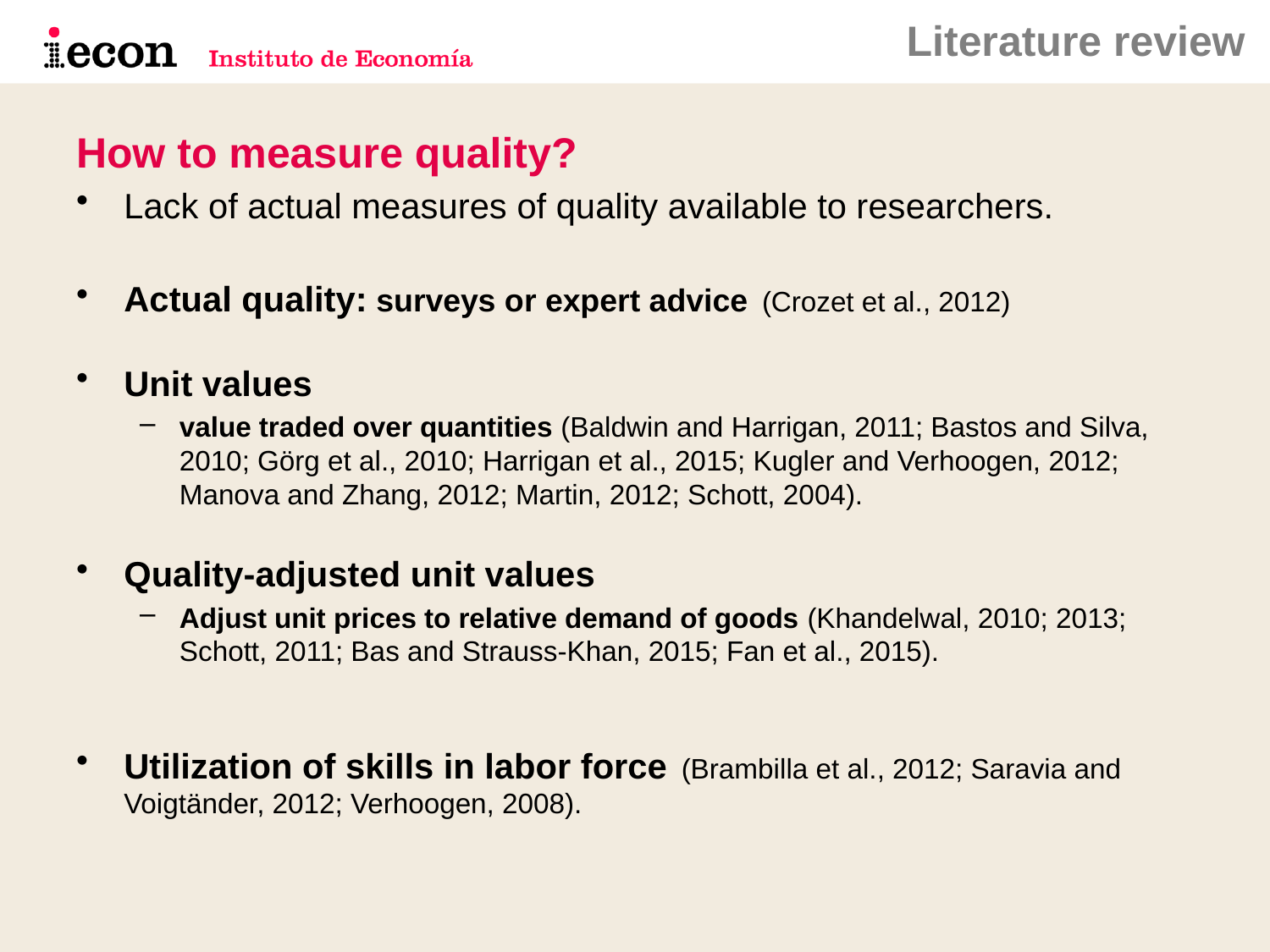

Literature review
How to measure quality?
Lack of actual measures of quality available to researchers.

Actual quality: surveys or expert advice  (Crozet et al., 2012)

Unit values
value traded over quantities (Baldwin and Harrigan, 2011; Bastos and Silva, 2010; Görg et al., 2010; Harrigan et al., 2015; Kugler and Verhoogen, 2012; Manova and Zhang, 2012; Martin, 2012; Schott, 2004).

Quality-adjusted unit values
Adjust unit prices to relative demand of goods (Khandelwal, 2010; 2013; Schott, 2011; Bas and Strauss-Khan, 2015; Fan et al., 2015).

Utilization of skills in labor force  (Brambilla et al., 2012; Saravia and Voigtänder, 2012; Verhoogen, 2008).